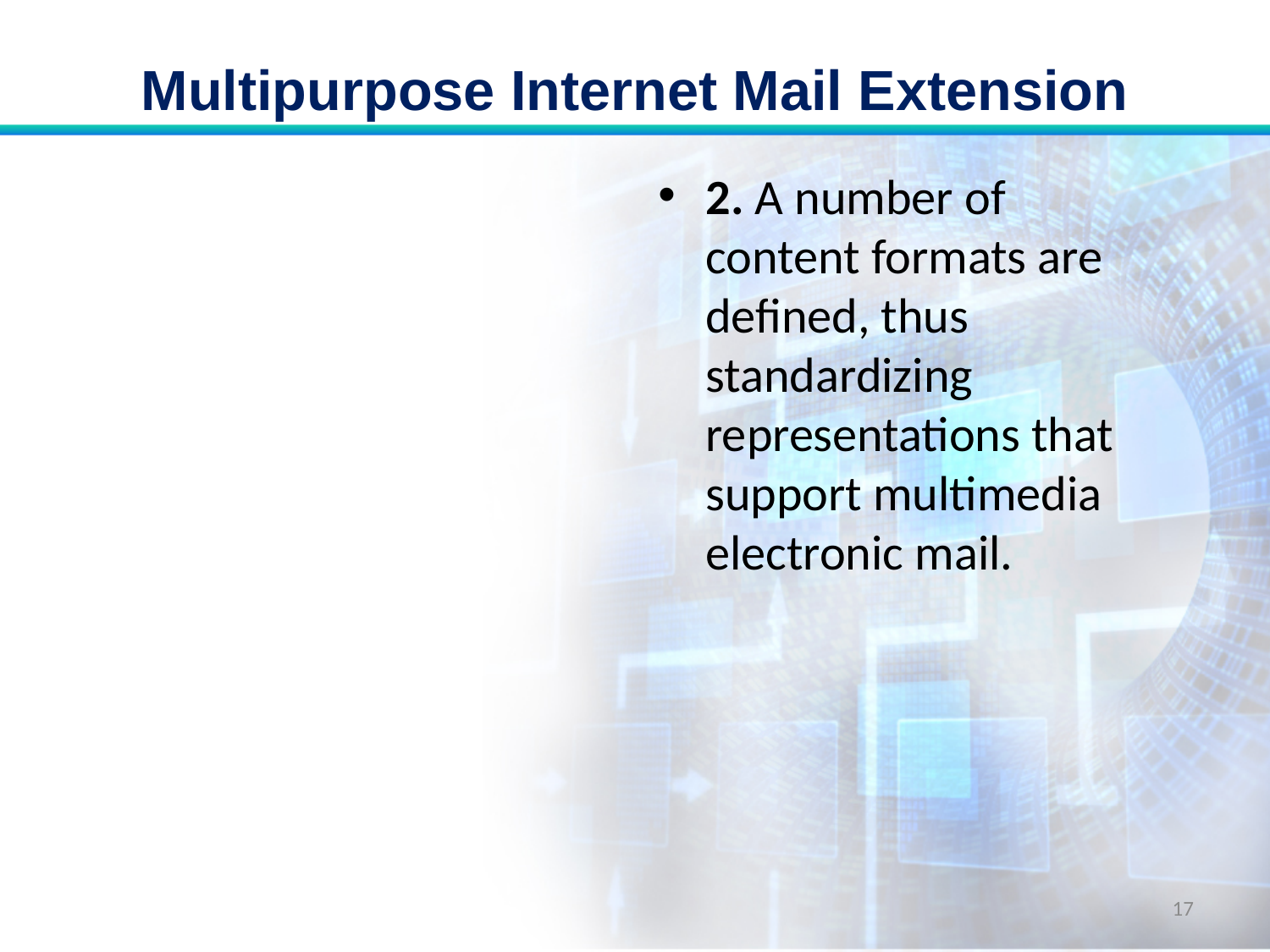

# Multipurpose Internet Mail Extension
2. A number of content formats are defined, thus standardizing representations that support multimedia electronic mail.
17